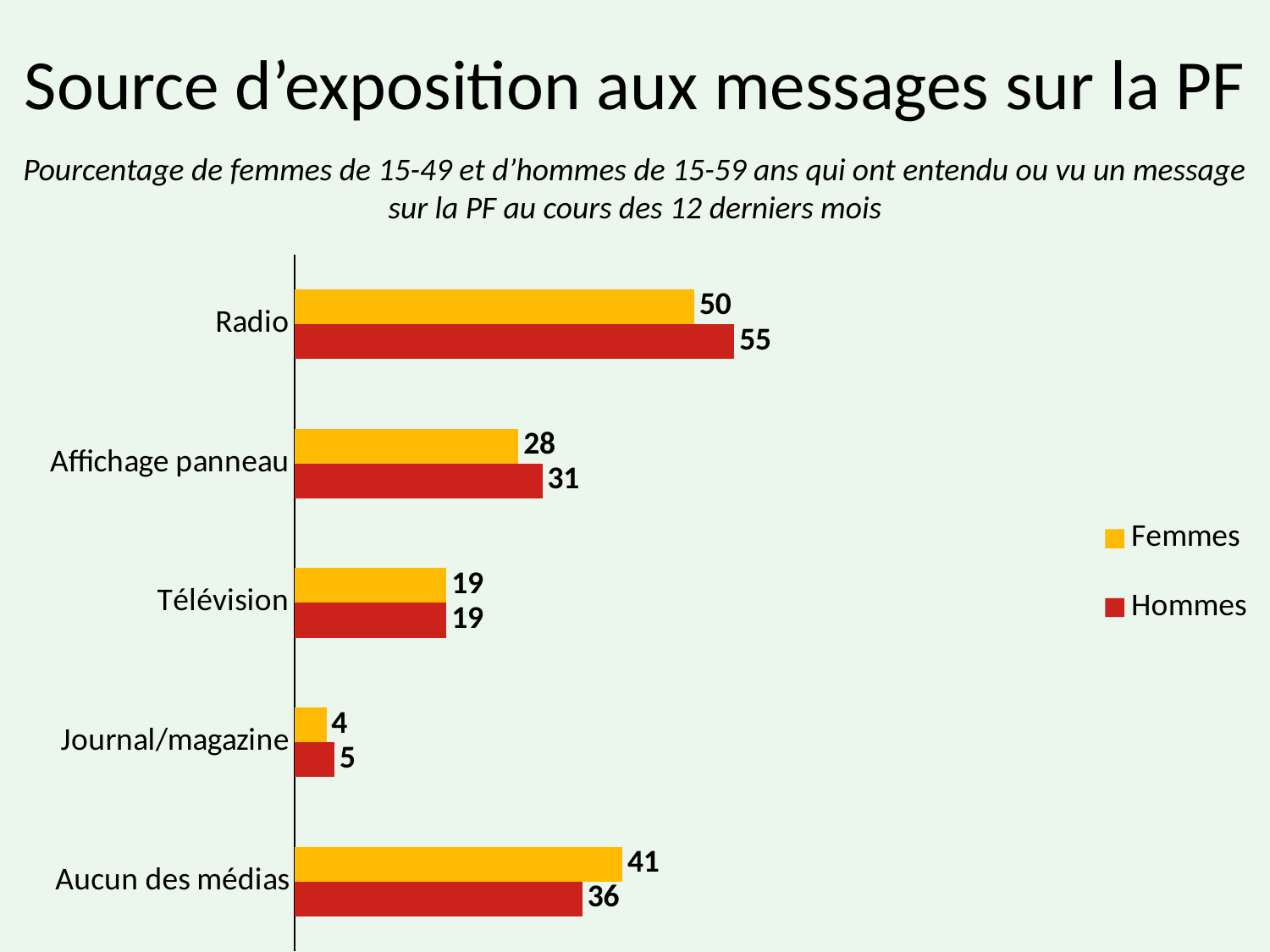

# Source d’exposition aux messages sur la PF
Pourcentage de femmes de 15-49 et d’hommes de 15-59 ans qui ont entendu ou vu un message sur la PF au cours des 12 derniers mois

### Chart

| Category | Hommes | Femmes |
|---|---|---|
| Aucun des médias | 36.0 | 41.0 |
| Journal/magazine | 5.0 | 4.0 |
| Télévision | 19.0 | 19.0 |
| Affichage panneau | 31.0 | 28.0 |
| Radio | 55.0 | 50.0 |